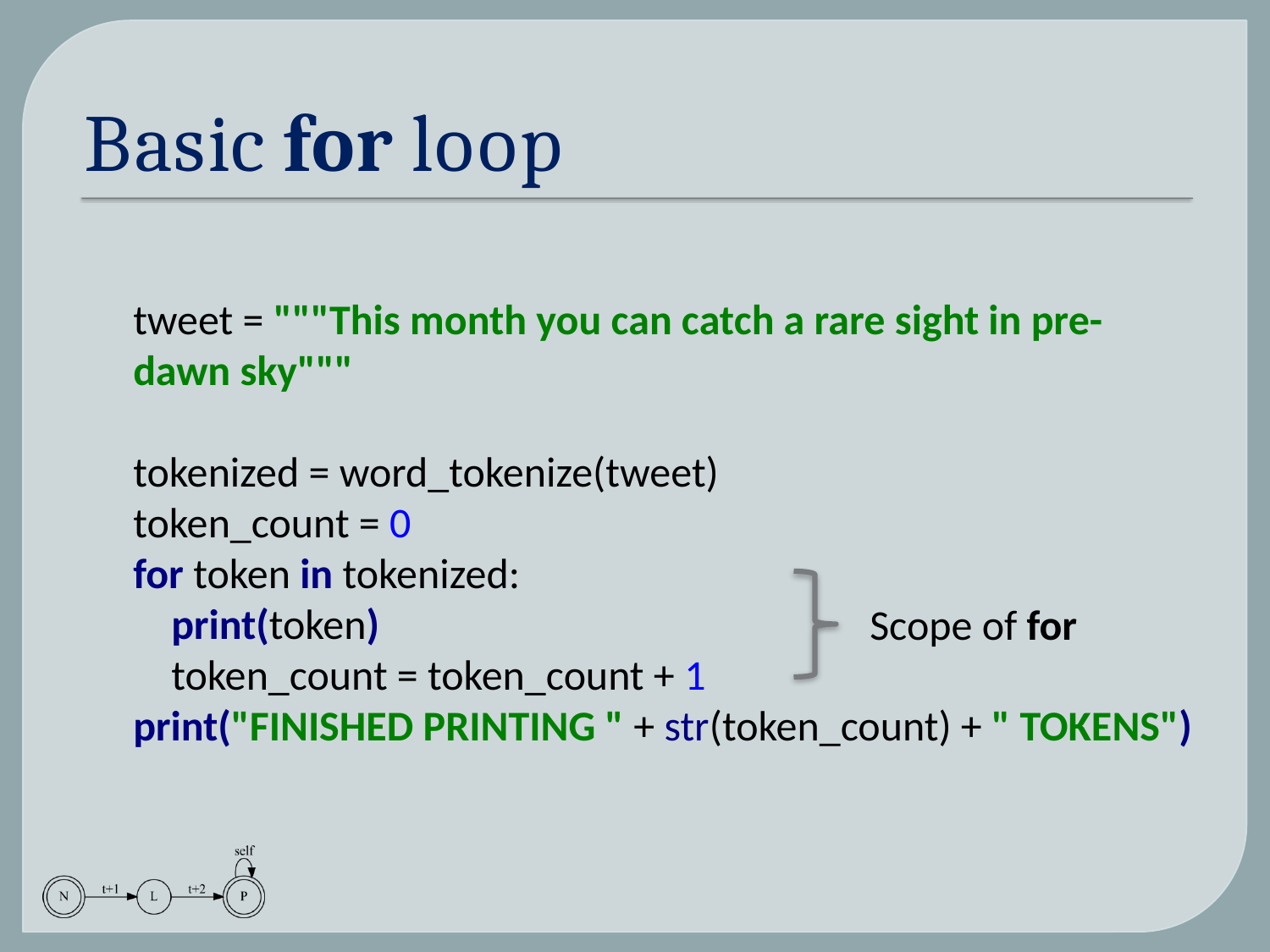

# Basic for loop

tweet = """This month you can catch a rare sight in pre-dawn sky"""
tokenized = word_tokenize(tweet)
token_count = 0
for token in tokenized:
    print(token)
    token_count = token_count + 1
print("FINISHED PRINTING " + str(token_count) + " TOKENS")

Scope of for